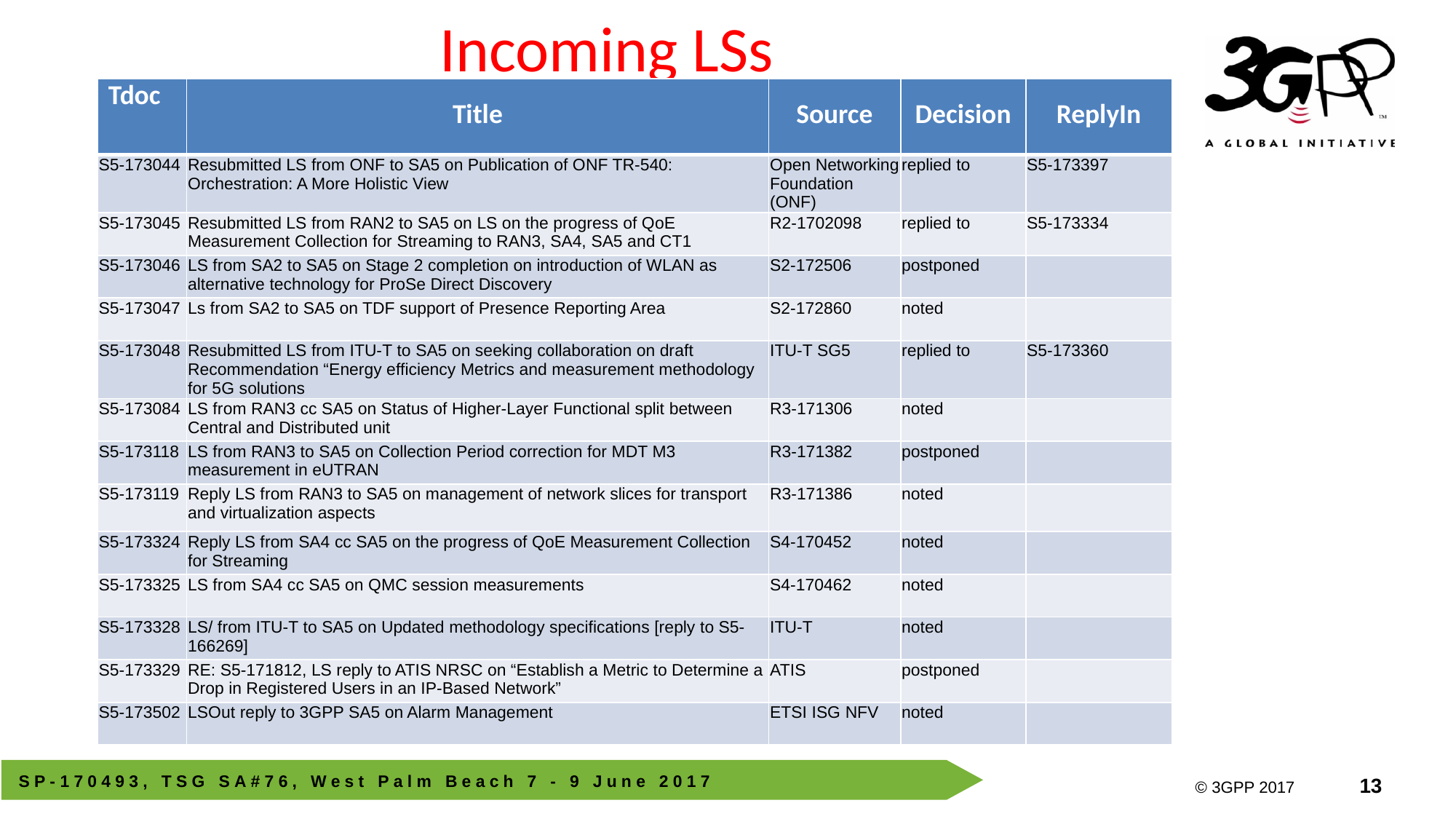

# Incoming LSs
| Tdoc | Title | Source | Decision | ReplyIn |
| --- | --- | --- | --- | --- |
| S5-173044 | Resubmitted LS from ONF to SA5 on Publication of ONF TR-540: Orchestration: A More Holistic View | Open Networking Foundation (ONF) | replied to | S5-173397 |
| S5-173045 | Resubmitted LS from RAN2 to SA5 on LS on the progress of QoE Measurement Collection for Streaming to RAN3, SA4, SA5 and CT1 | R2-1702098 | replied to | S5-173334 |
| S5-173046 | LS from SA2 to SA5 on Stage 2 completion on introduction of WLAN as alternative technology for ProSe Direct Discovery | S2-172506 | postponed |  |
| S5-173047 | Ls from SA2 to SA5 on TDF support of Presence Reporting Area | S2-172860 | noted |  |
| S5-173048 | Resubmitted LS from ITU-T to SA5 on seeking collaboration on draft Recommendation “Energy efficiency Metrics and measurement methodology for 5G solutions | ITU-T SG5 | replied to | S5-173360 |
| S5-173084 | LS from RAN3 cc SA5 on Status of Higher-Layer Functional split between Central and Distributed unit | R3-171306 | noted |  |
| S5-173118 | LS from RAN3 to SA5 on Collection Period correction for MDT M3 measurement in eUTRAN | R3-171382 | postponed |  |
| S5-173119 | Reply LS from RAN3 to SA5 on management of network slices for transport and virtualization aspects | R3-171386 | noted |  |
| S5-173324 | Reply LS from SA4 cc SA5 on the progress of QoE Measurement Collection for Streaming | S4-170452 | noted |  |
| S5-173325 | LS from SA4 cc SA5 on QMC session measurements | S4-170462 | noted |  |
| S5-173328 | LS/ from ITU-T to SA5 on Updated methodology specifications [reply to S5-166269] | ITU-T | noted |  |
| S5-173329 | RE: S5-171812, LS reply to ATIS NRSC on “Establish a Metric to Determine a Drop in Registered Users in an IP-Based Network” | ATIS | postponed |  |
| S5-173502 | LSOut reply to 3GPP SA5 on Alarm Management | ETSI ISG NFV | noted |  |